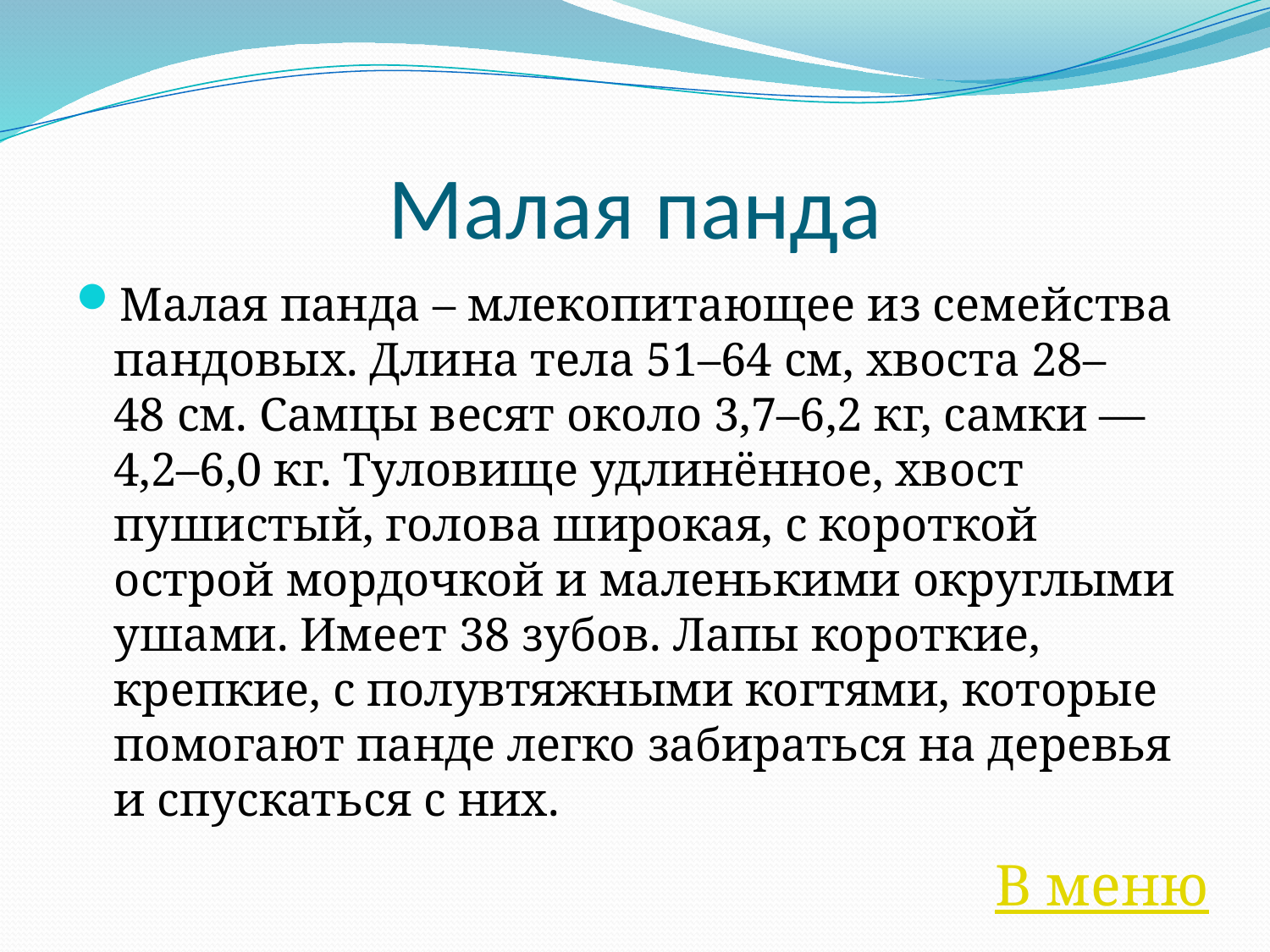

# Малая панда
Малая панда – млекопитающее из семейства пандовых. Длина тела 51–64 см, хвоста 28–48 см. Самцы весят около 3,7–6,2 кг, самки — 4,2–6,0 кг. Туловище удлинённое, хвост пушистый, голова широкая, с короткой острой мордочкой и маленькими округлыми ушами. Имеет 38 зубов. Лапы короткие, крепкие, с полувтяжными когтями, которые помогают панде легко забираться на деревья и спускаться с них.
В меню